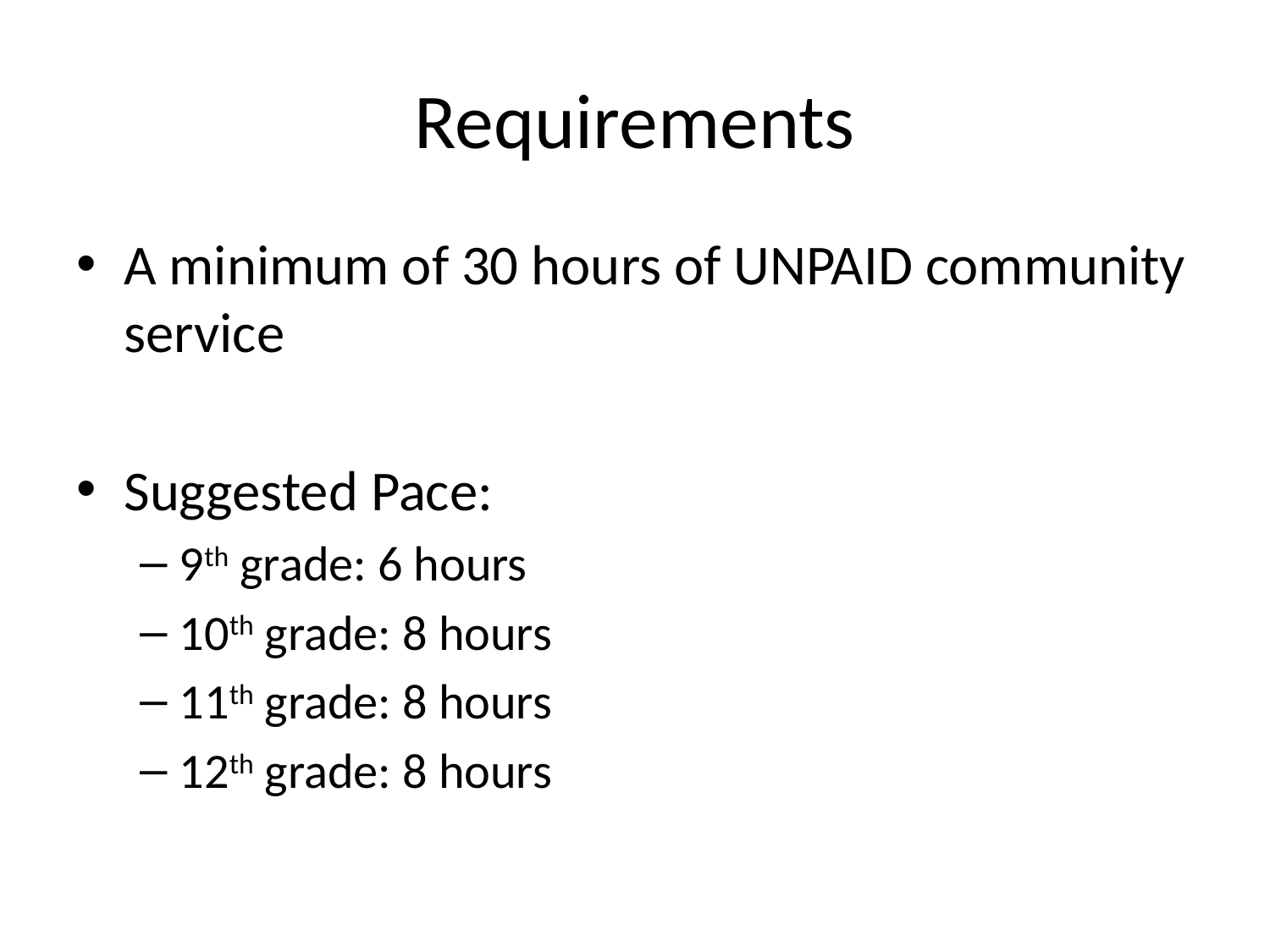

# Requirements
A minimum of 30 hours of UNPAID community service

Suggested Pace:
9th grade: 6 hours
10th grade: 8 hours
11th grade: 8 hours
12th grade: 8 hours